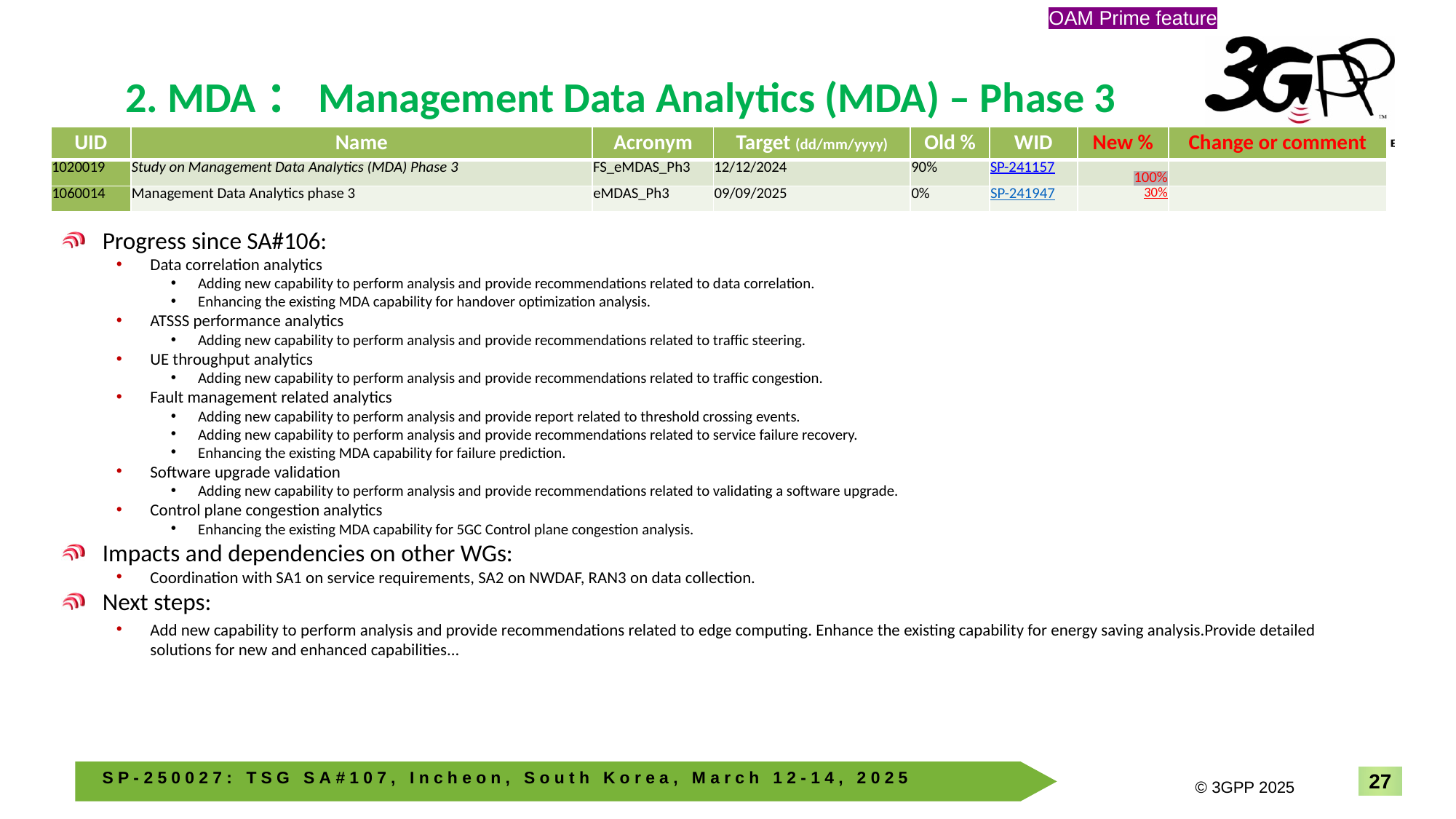

OAM Prime feature
# 2. MDA：Management Data Analytics (MDA) – Phase 3
| UID | Name | Acronym | Target (dd/mm/yyyy) | Old % | WID | New % | Change or comment |
| --- | --- | --- | --- | --- | --- | --- | --- |
| 1020019 | Study on Management Data Analytics (MDA) Phase 3 | FS\_eMDAS\_Ph3 | 12/12/2024 | 90% | SP-241157 | 100% |  |
| 1060014 | Management Data Analytics phase 3 | eMDAS\_Ph3 | 09/09/2025 | 0% | SP-241947 | 30% |  |
Progress since SA#106:
Data correlation analytics
Adding new capability to perform analysis and provide recommendations related to data correlation.
Enhancing the existing MDA capability for handover optimization analysis.
ATSSS performance analytics
Adding new capability to perform analysis and provide recommendations related to traffic steering.
UE throughput analytics
Adding new capability to perform analysis and provide recommendations related to traffic congestion.
Fault management related analytics
Adding new capability to perform analysis and provide report related to threshold crossing events.
Adding new capability to perform analysis and provide recommendations related to service failure recovery.
Enhancing the existing MDA capability for failure prediction.
Software upgrade validation
Adding new capability to perform analysis and provide recommendations related to validating a software upgrade.
Control plane congestion analytics
Enhancing the existing MDA capability for 5GC Control plane congestion analysis.
Impacts and dependencies on other WGs:
Coordination with SA1 on service requirements, SA2 on NWDAF, RAN3 on data collection.
Next steps:
Add new capability to perform analysis and provide recommendations related to edge computing. Enhance the existing capability for energy saving analysis.Provide detailed solutions for new and enhanced capabilities...